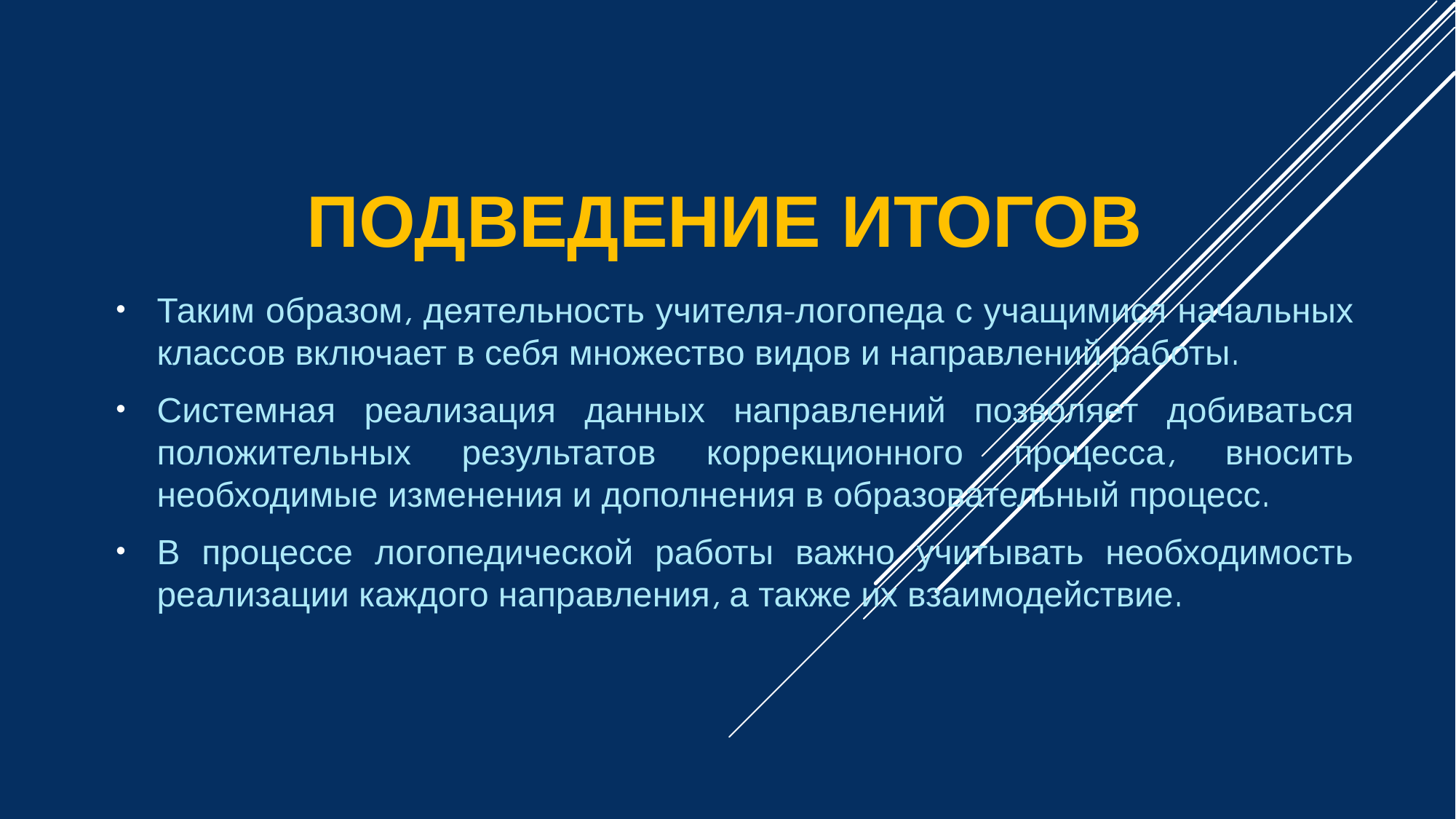

# ПОДВЕДЕНИЕ ИТОГОВ
Таким образом, деятельность учителя-логопеда с учащимися начальных классов включает в себя множество видов и направлений работы.
Системная реализация данных направлений позволяет добиваться положительных результатов коррекционного процесса, вносить необходимые изменения и дополнения в образовательный процесс.
В процессе логопедической работы важно учитывать необходимость реализации каждого направления, а также их взаимодействие.